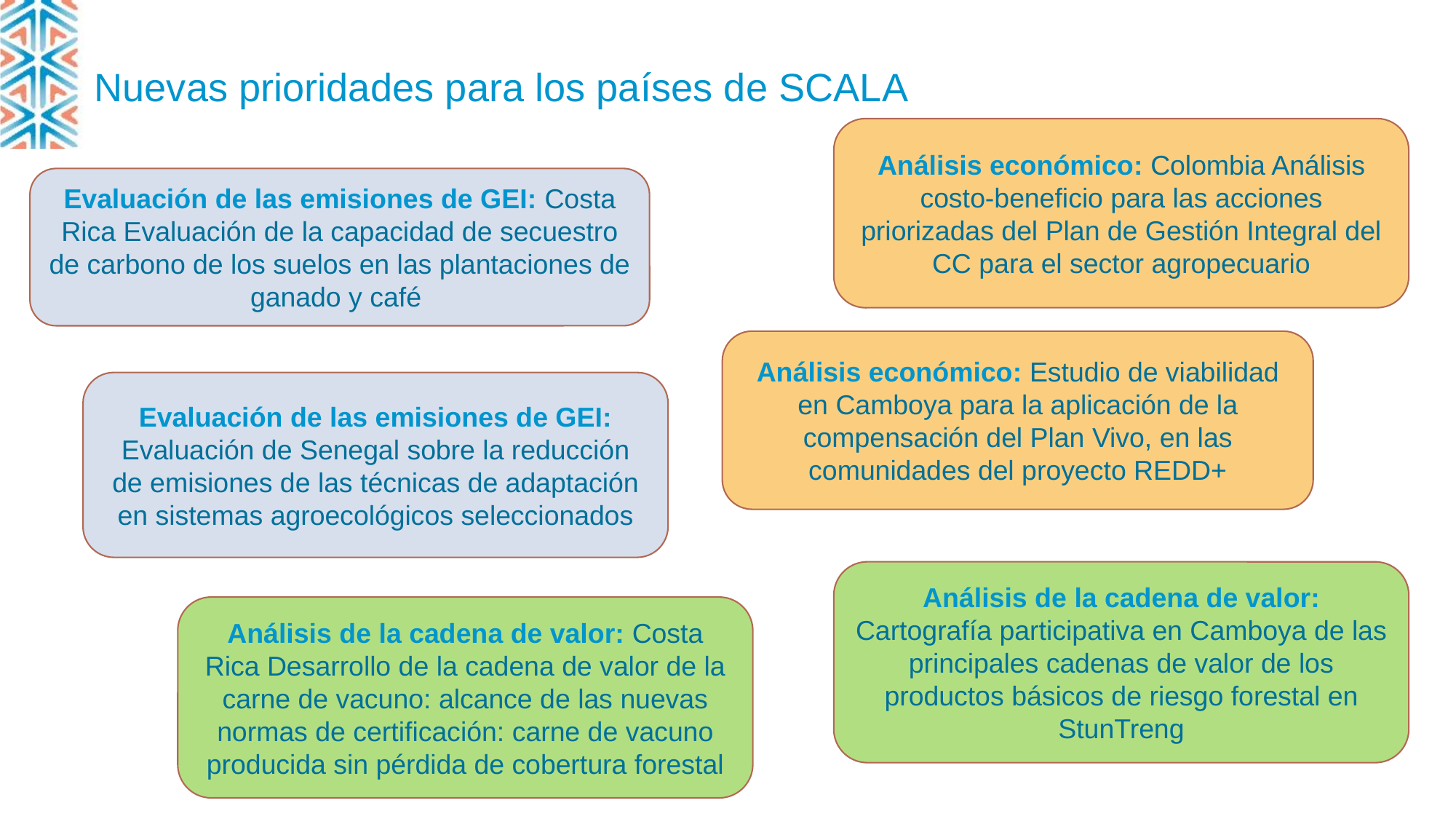

# Nuevas prioridades para los países de SCALA
Análisis económico: Colombia Análisis costo-beneficio para las acciones priorizadas del Plan de Gestión Integral del CC para el sector agropecuario
Evaluación de las emisiones de GEI: Costa Rica Evaluación de la capacidad de secuestro de carbono de los suelos en las plantaciones de ganado y café
Análisis económico: Estudio de viabilidad en Camboya para la aplicación de la compensación del Plan Vivo, en las comunidades del proyecto REDD+
Evaluación de las emisiones de GEI: Evaluación de Senegal sobre la reducción de emisiones de las técnicas de adaptación en sistemas agroecológicos seleccionados
Análisis de la cadena de valor: Cartografía participativa en Camboya de las principales cadenas de valor de los productos básicos de riesgo forestal en StunTreng
Análisis de la cadena de valor: Costa Rica Desarrollo de la cadena de valor de la carne de vacuno: alcance de las nuevas normas de certificación: carne de vacuno producida sin pérdida de cobertura forestal